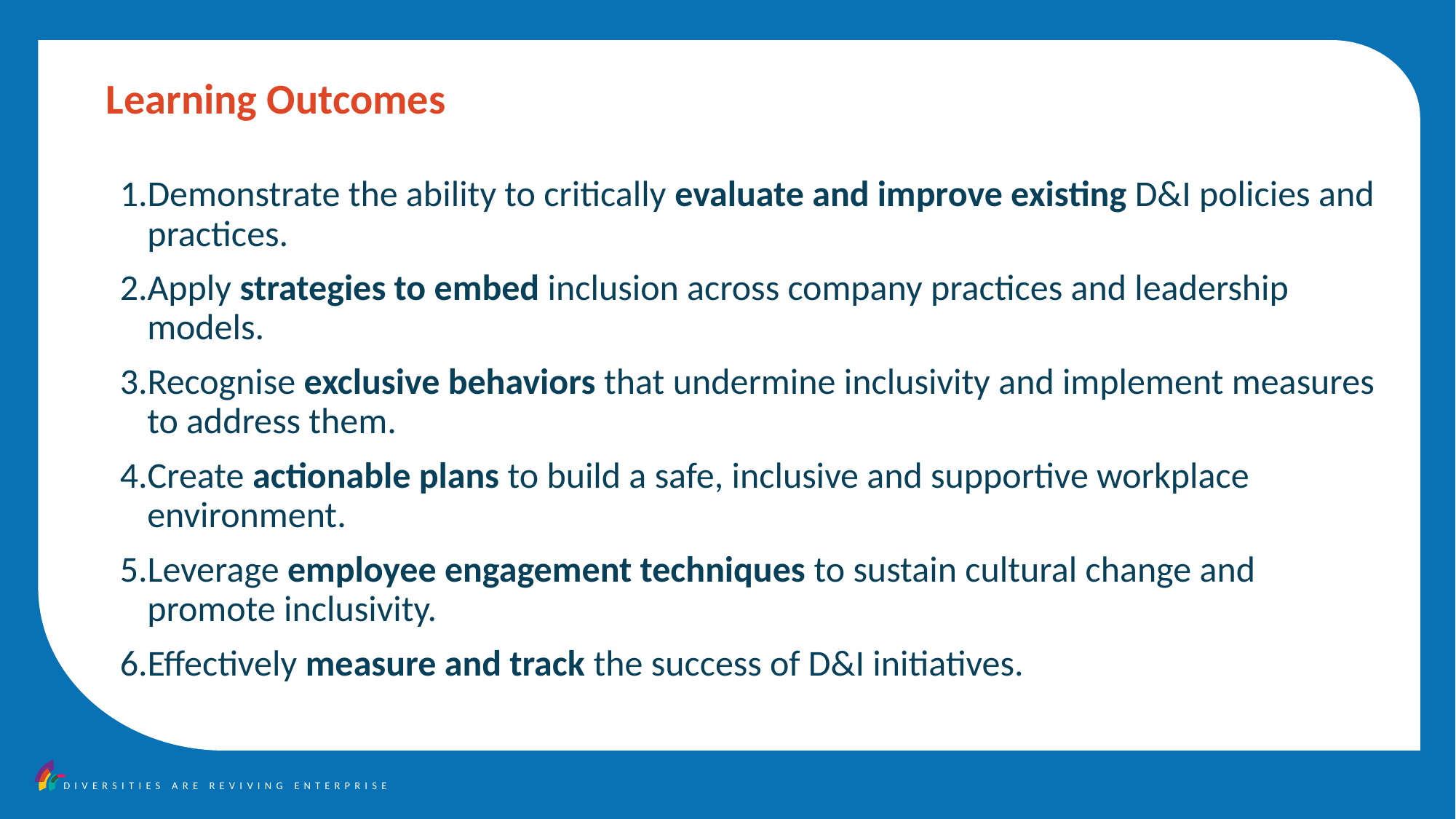

Learning Outcomes
Demonstrate the ability to critically evaluate and improve existing D&I policies and practices.
Apply strategies to embed inclusion across company practices and leadership models.
Recognise exclusive behaviors that undermine inclusivity and implement measures to address them.
Create actionable plans to build a safe, inclusive and supportive workplace environment.
Leverage employee engagement techniques to sustain cultural change and promote inclusivity.
Effectively measure and track the success of D&I initiatives.